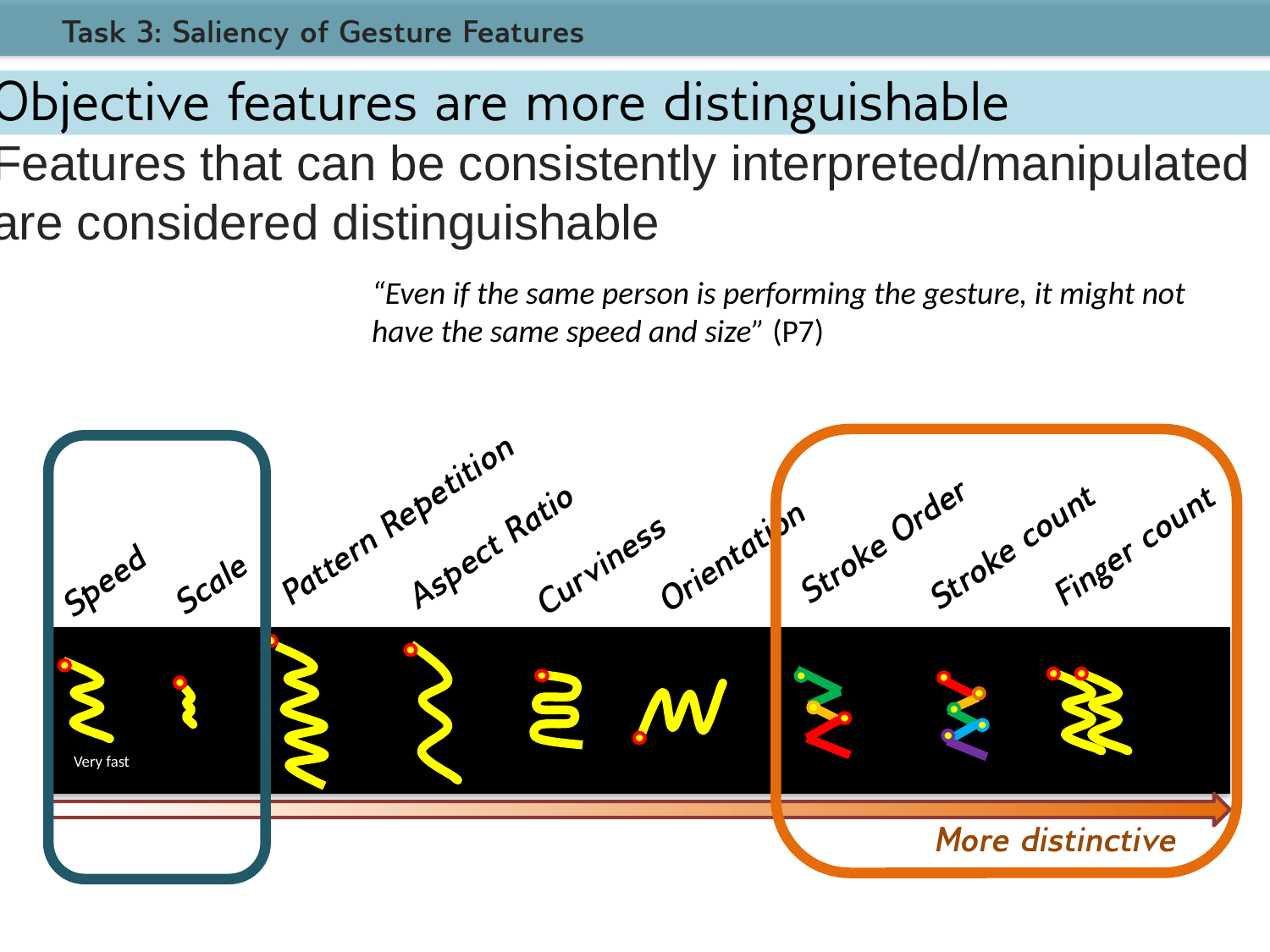

Task 3: Saliency of Gesture Features
Objective features are more distinguishable
Features that can be consistently interpreted/manipulated
are considered distinguishable

“Even if the same person is performing the gesture, it might not have the same speed and size” (P7)

Pattern Repetition
Stroke Order
Finger count
Aspect Ratio
Stroke count
Orientation
Curviness
Speed
Scale

Very fast
More distinctive